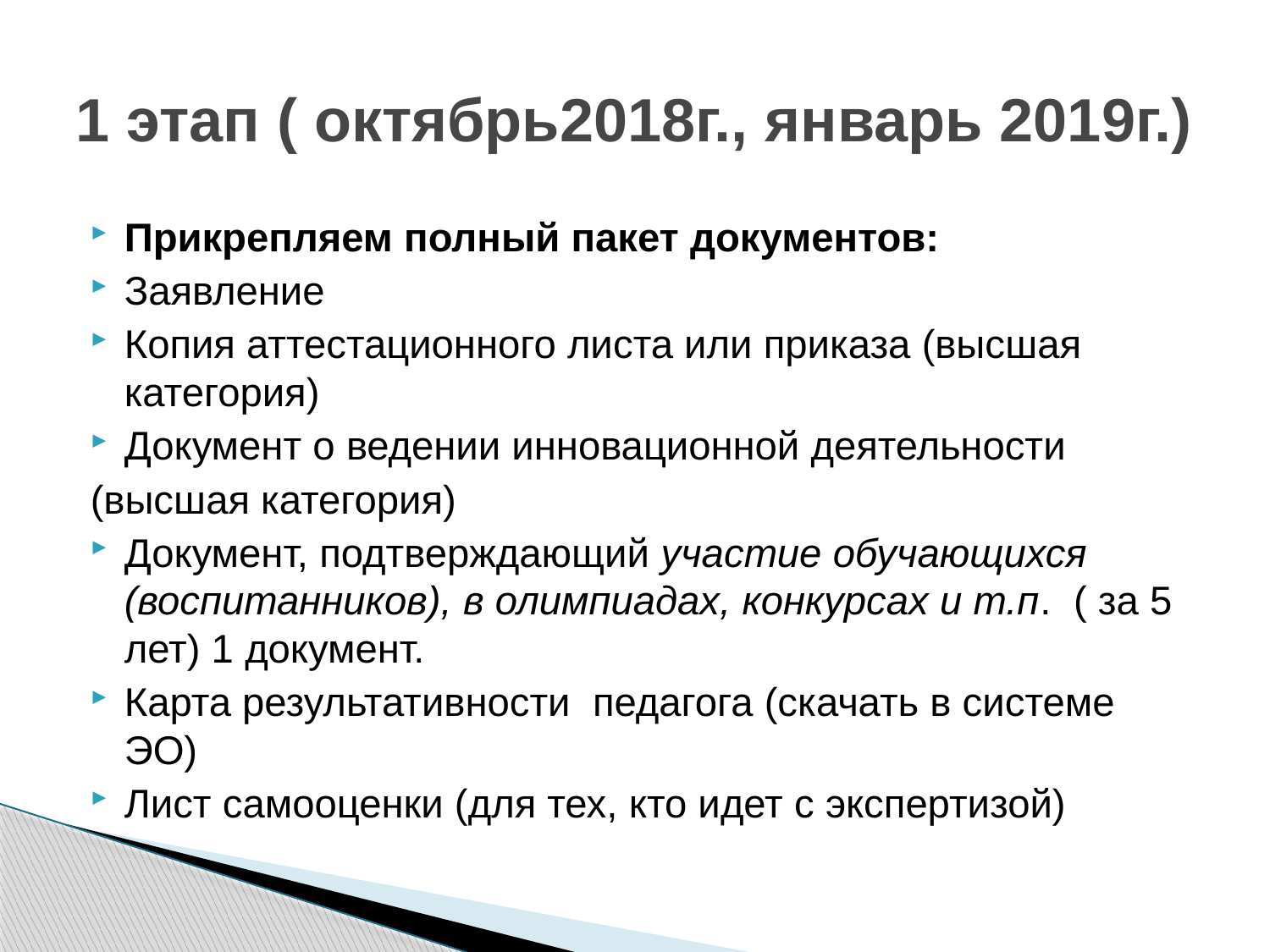

# 1 этап ( октябрь2018г., январь 2019г.)
Прикрепляем полный пакет документов:
Заявление
Копия аттестационного листа или приказа (высшая категория)
Документ о ведении инновационной деятельности
(высшая категория)
Документ, подтверждающий участие обучающихся (воспитанников), в олимпиадах, конкурсах и т.п.  ( за 5 лет) 1 документ.
Карта результативности  педагога (скачать в системе ЭО)
Лист самооценки (для тех, кто идет с экспертизой)